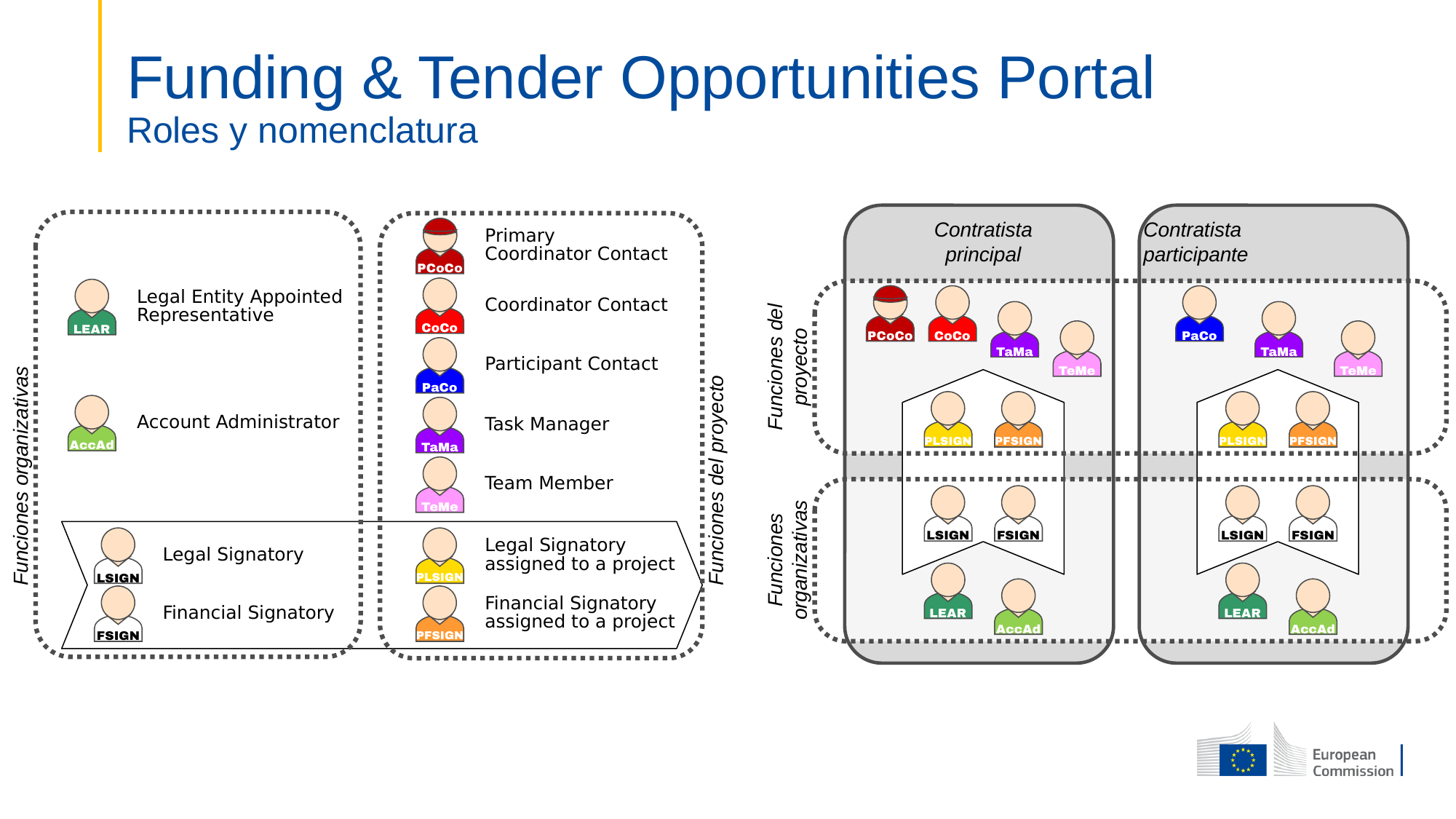

# Funding & Tender Opportunities Portal Roles y nomenclatura

Contratista
principal
Contratista
participante

PCoCo

CoCo

PaCo

TaMa

TaMa

TeMe

TeMe
Funciones del proyecto

PLSIGN

PFSIGN

PLSIGN

PFSIGN

LSIGN

FSIGN

LSIGN

FSIGN
Funciones organizativas

LEAR

LEAR

AccAd

AccAd

PCoCo
Primary
Coordinator Contact

CoCo

LEAR
Legal Entity Appointed Representative
Coordinator Contact

PaCo
Participant Contact

AccAd

TaMa
Account Administrator
Task Manager
Funciones del proyecto

Funciones organizativas

TeMe
Team Member

LSIGN

PLSIGN
Legal Signatory assigned to a project
Legal Signatory

FSIGN

PFSIGN
Financial Signatory assigned to a project
Financial Signatory